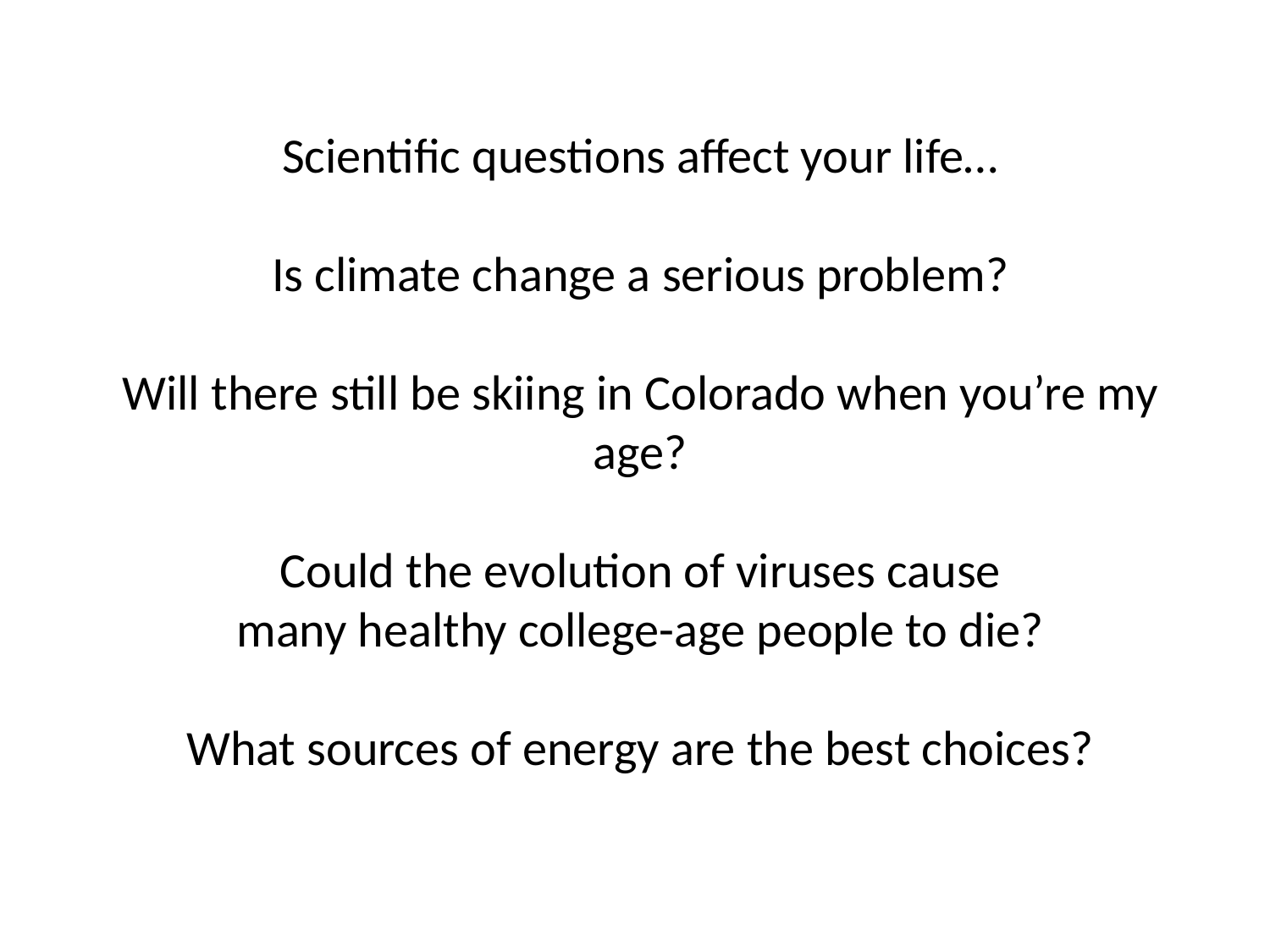

# Scientific questions affect your life… Is climate change a serious problem? Will there still be skiing in Colorado when you’re my age? Could the evolution of viruses cause many healthy college-age people to die? What sources of energy are the best choices?